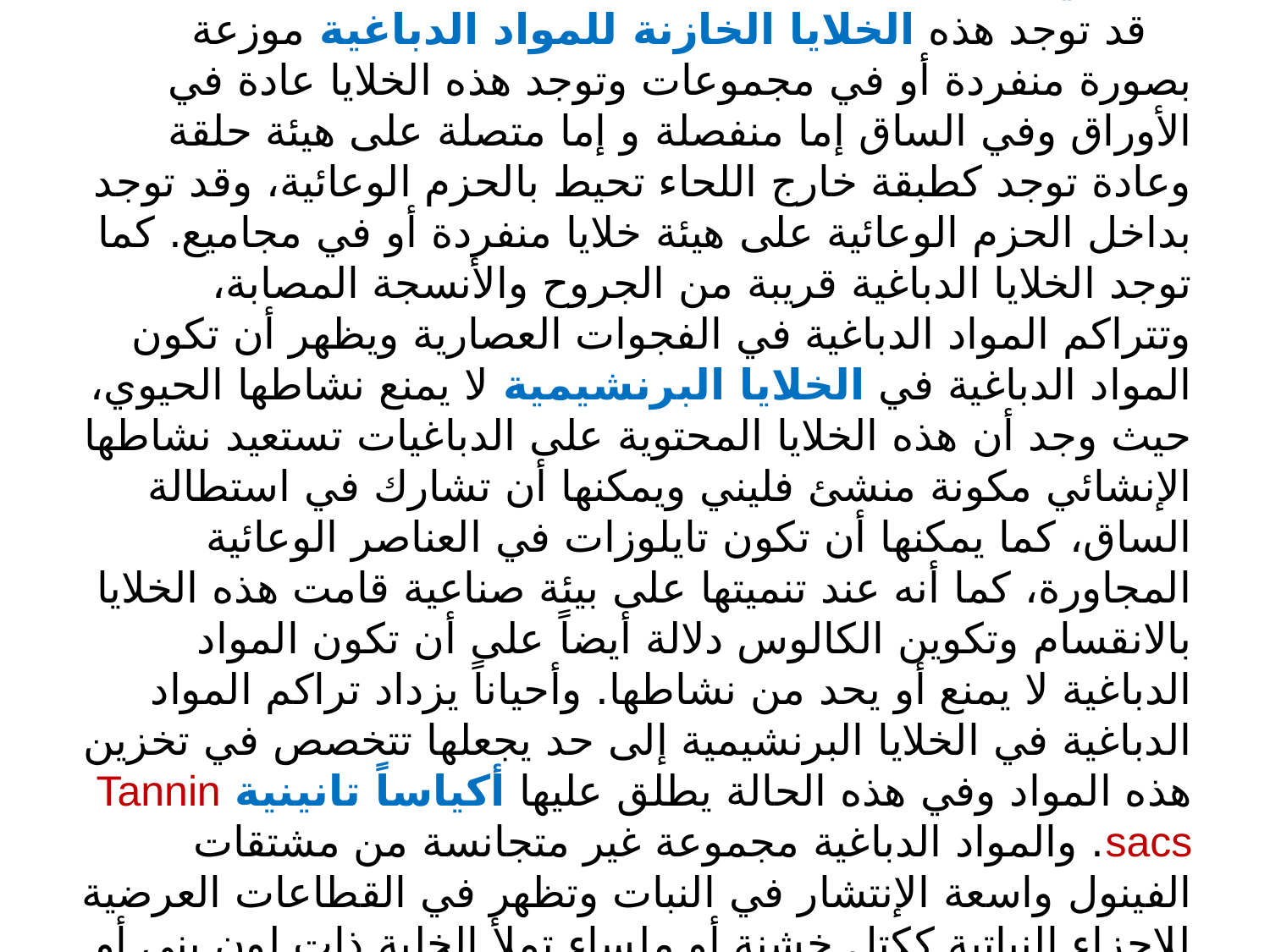

.خلايا برنشيمية خازنة المواد الدباغية ( للتانينات )
 قد توجد هذه الخلايا الخازنة للمواد الدباغية موزعة بصورة منفردة أو في مجموعات وتوجد هذه الخلايا عادة في الأوراق وفي الساق إما منفصلة و إما متصلة على هيئة حلقة وعادة توجد كطبقة خارج اللحاء تحيط بالحزم الوعائية، وقد توجد بداخل الحزم الوعائية على هيئة خلايا منفردة أو في مجاميع. كما توجد الخلايا الدباغية قريبة من الجروح والأنسجة المصابة، وتتراكم المواد الدباغية في الفجوات العصارية ويظهر أن تكون المواد الدباغية في الخلايا البرنشيمية لا يمنع نشاطها الحيوي، حيث وجد أن هذه الخلايا المحتوية على الدباغيات تستعيد نشاطها الإنشائي مكونة منشئ فليني ويمكنها أن تشارك في استطالة الساق، كما يمكنها أن تكون تايلوزات في العناصر الوعائية المجاورة، كما أنه عند تنميتها على بيئة صناعية قامت هذه الخلايا بالانقسام وتكوين الكالوس دلالة أيضاً على أن تكون المواد الدباغية لا يمنع أو يحد من نشاطها. وأحياناً يزداد تراكم المواد الدباغية في الخلايا البرنشيمية إلى حد يجعلها تتخصص في تخزين هذه المواد وفي هذه الحالة يطلق عليها أكياساً تانينية Tannin sacs. والمواد الدباغية مجموعة غير متجانسة من مشتقات الفينول واسعة الإنتشار في النبات وتظهر في القطاعات العرضية للإجزاء النباتية ككتل خشنة أو ملساء تملأ الخلية ذات لون بني أو أحمر أو أصفر ( شكل 49: و ).